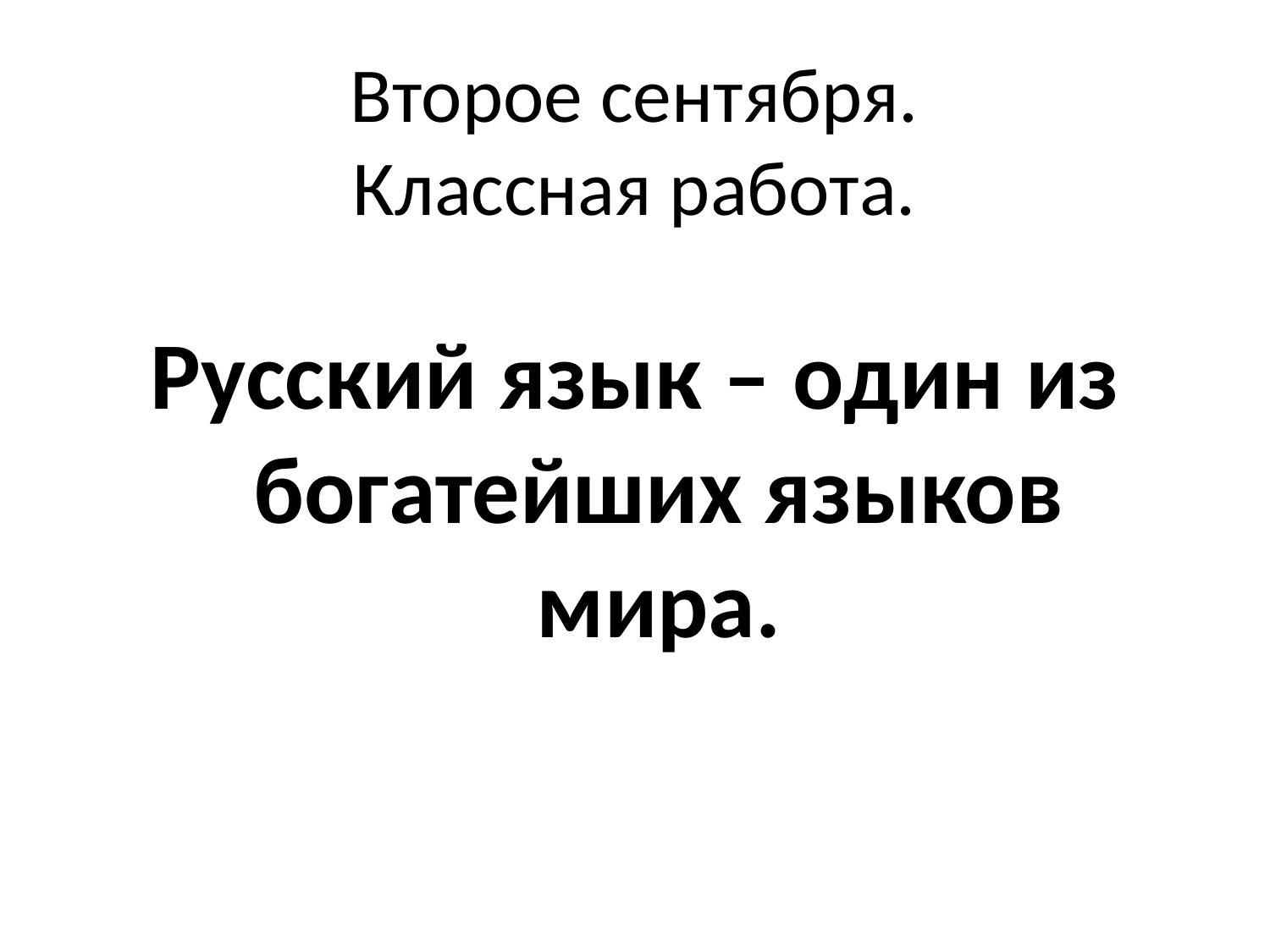

# Второе сентября. Классная работа.
Русский язык – один из богатейших языков мира.